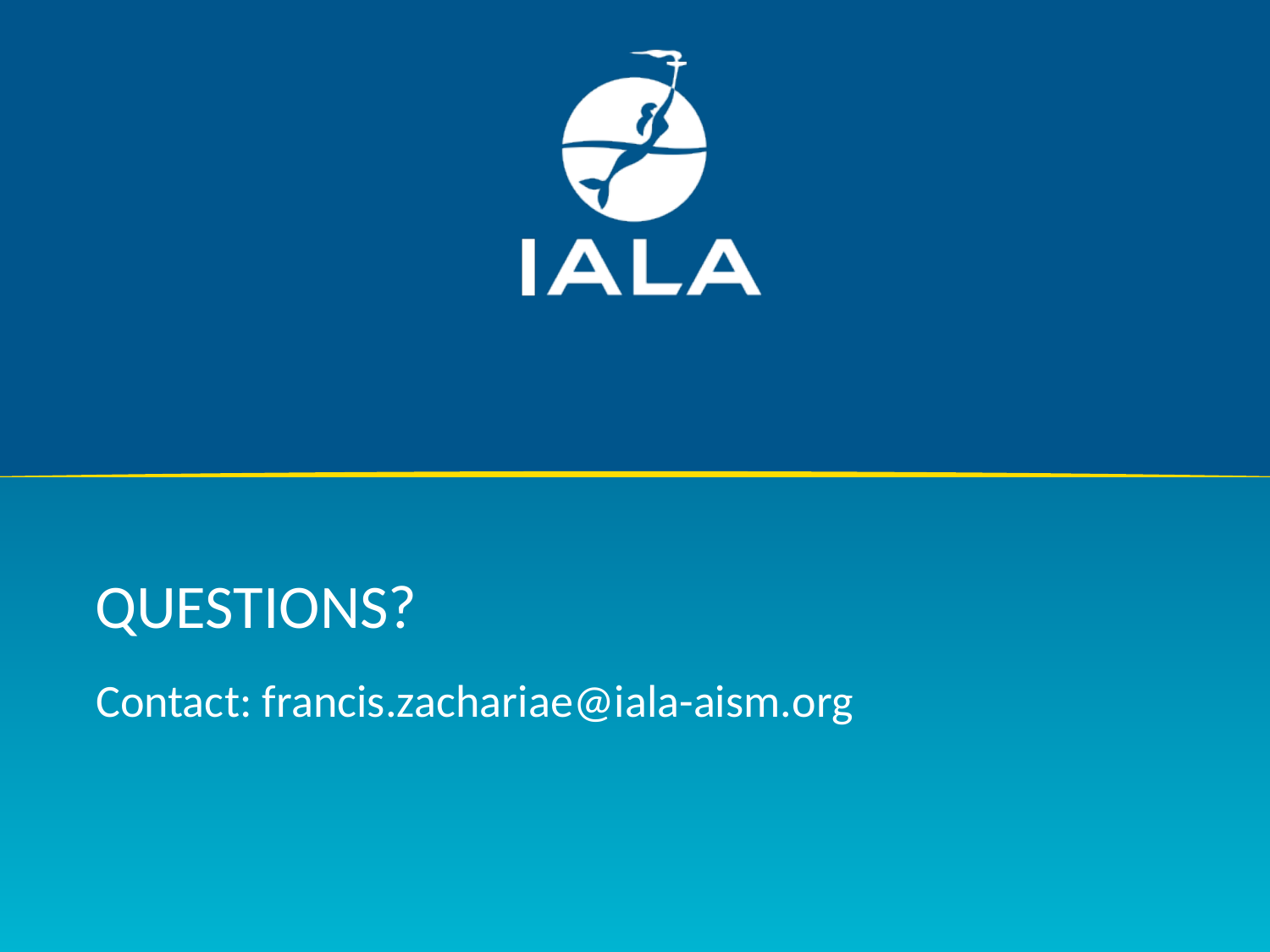

# Questions?
Contact: francis.zachariae@iala-aism.org
Level 1 AtoN Manager Course
18